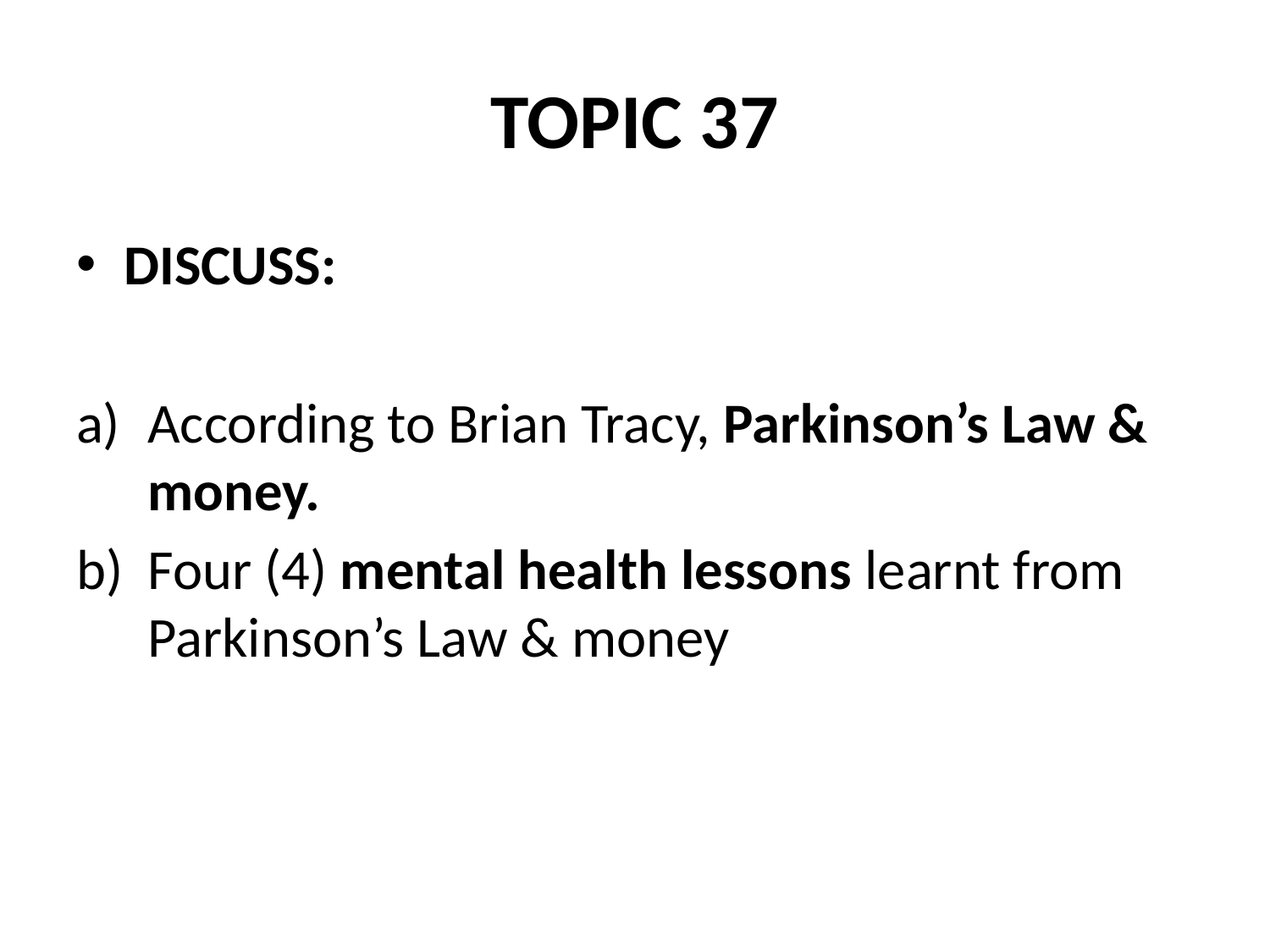

# TOPIC 37
DISCUSS:

According to Brian Tracy, Parkinson’s Law & money.
Four (4) mental health lessons learnt from Parkinson’s Law & money